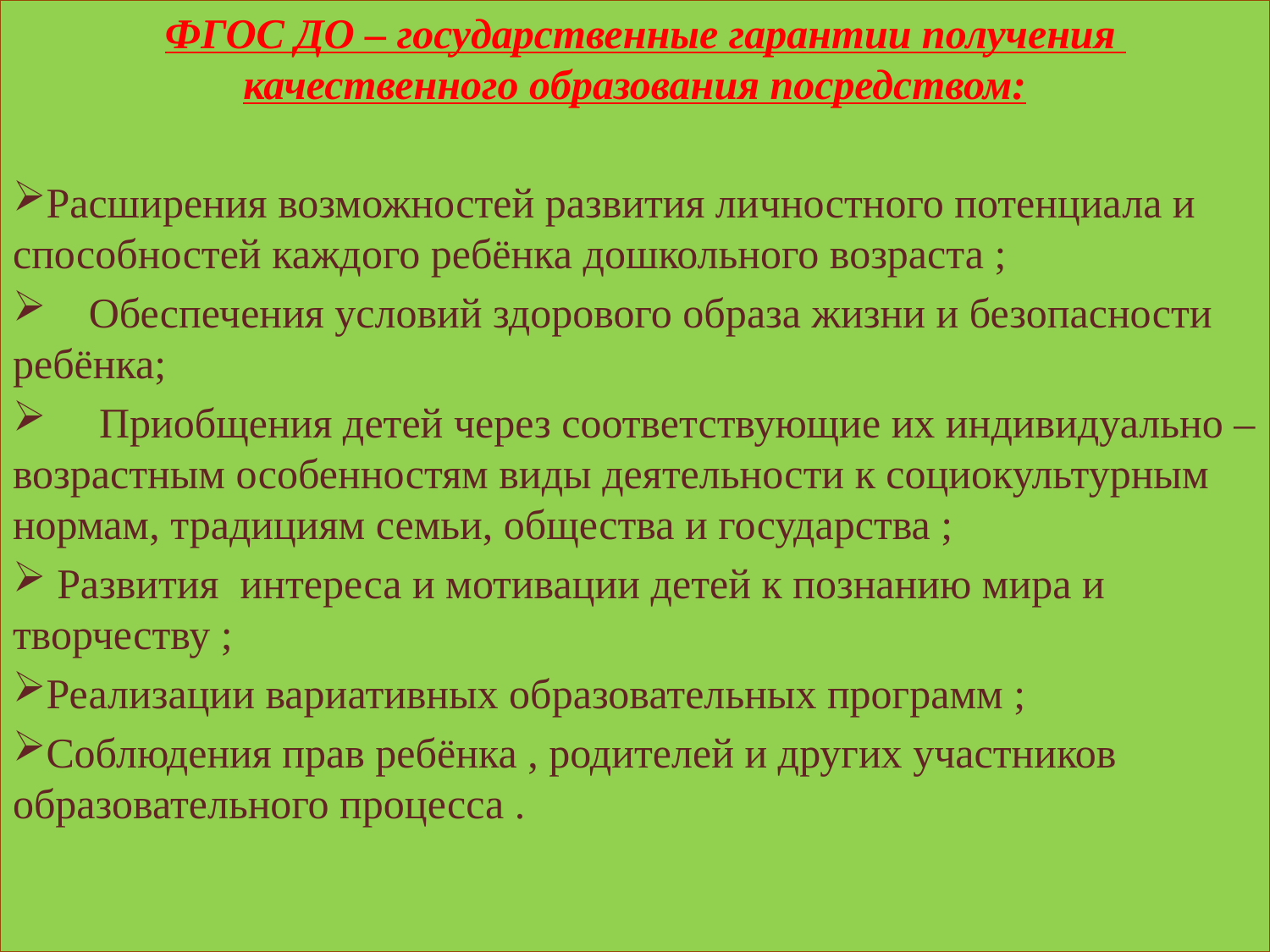

ФГОС ДО – государственные гарантии получения  качественного образования посредством:

Расширения возможностей развития личностного потенциала и способностей каждого ребёнка дошкольного возраста ;
    Обеспечения условий здорового образа жизни и безопасности ребёнка;
     Приобщения детей через соответствующие их индивидуально – возрастным особенностям виды деятельности к социокультурным нормам, традициям семьи, общества и государства ;
 Развития  интереса и мотивации детей к познанию мира и творчеству ;
Реализации вариативных образовательных программ ;
Соблюдения прав ребёнка , родителей и других участников образовательного процесса .

#